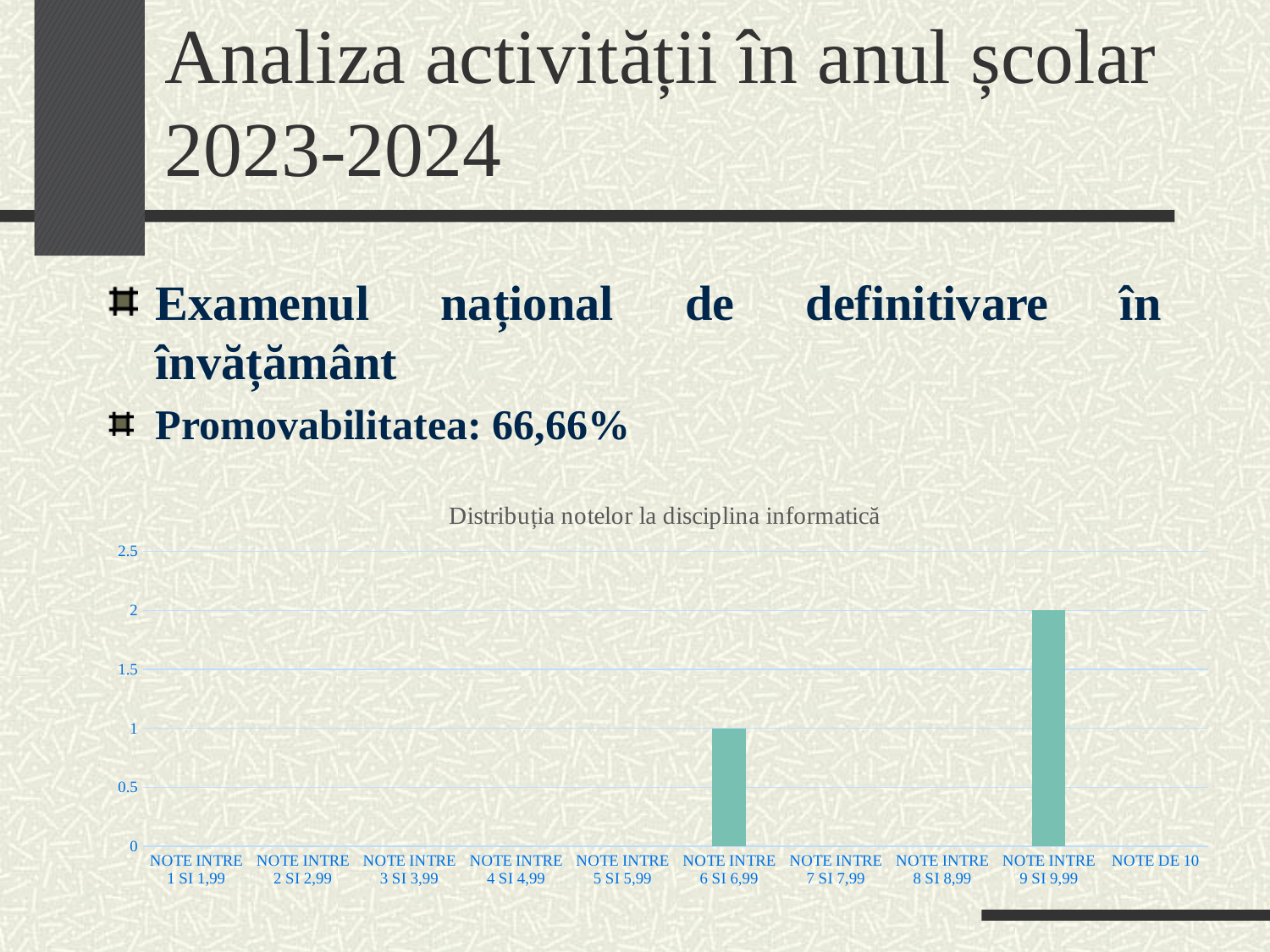

# Analiza activității în anul școlar 2023-2024
Examenul național de definitivare în învățământ
Promovabilitatea: 66,66%

### Chart: Distribuția notelor la disciplina informatică

| Category |  |
|---|---|
| NOTE INTRE 1 SI 1,99 | 0.0 |
| NOTE INTRE 2 SI 2,99 | 0.0 |
| NOTE INTRE 3 SI 3,99 | 0.0 |
| NOTE INTRE 4 SI 4,99 | 0.0 |
| NOTE INTRE 5 SI 5,99 | 0.0 |
| NOTE INTRE 6 SI 6,99 | 1.0 |
| NOTE INTRE 7 SI 7,99 | 0.0 |
| NOTE INTRE 8 SI 8,99 | 0.0 |
| NOTE INTRE 9 SI 9,99 | 2.0 |
| NOTE DE 10 | 0.0 |